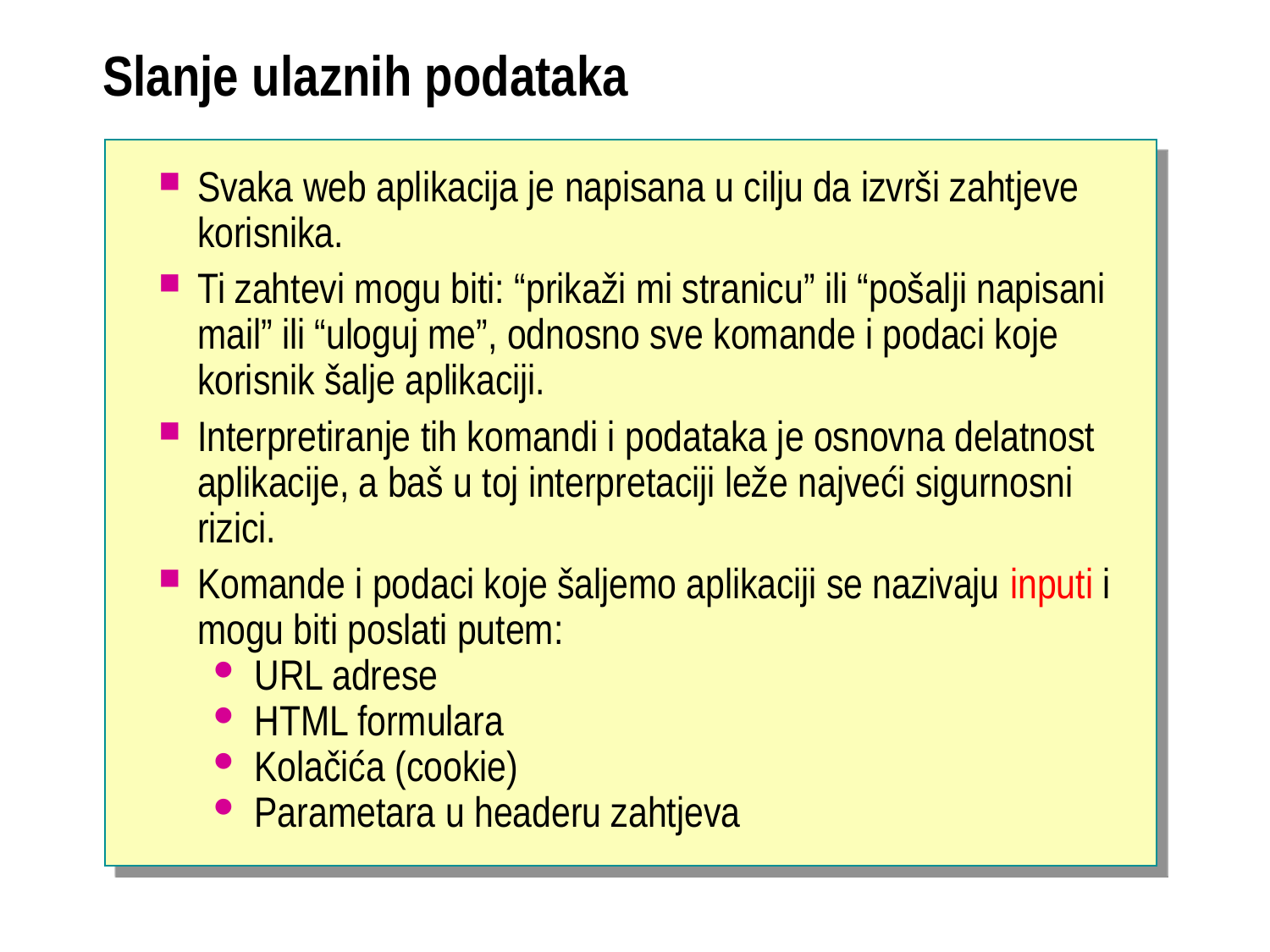

# Slanje ulaznih podataka
Svaka web aplikacija je napisana u cilju da izvrši zahtjeve korisnika.
Ti zahtevi mogu biti: “prikaži mi stranicu” ili “pošalji napisani mail” ili “uloguj me”, odnosno sve komande i podaci koje korisnik šalje aplikaciji.
Interpretiranje tih komandi i podataka je osnovna delatnost aplikacije, a baš u toj interpretaciji leže najveći sigurnosni rizici.
Komande i podaci koje šaljemo aplikaciji se nazivaju inputi i mogu biti poslati putem:
URL adrese
HTML formulara
Kolačića (cookie)
Parametara u headeru zahtjeva